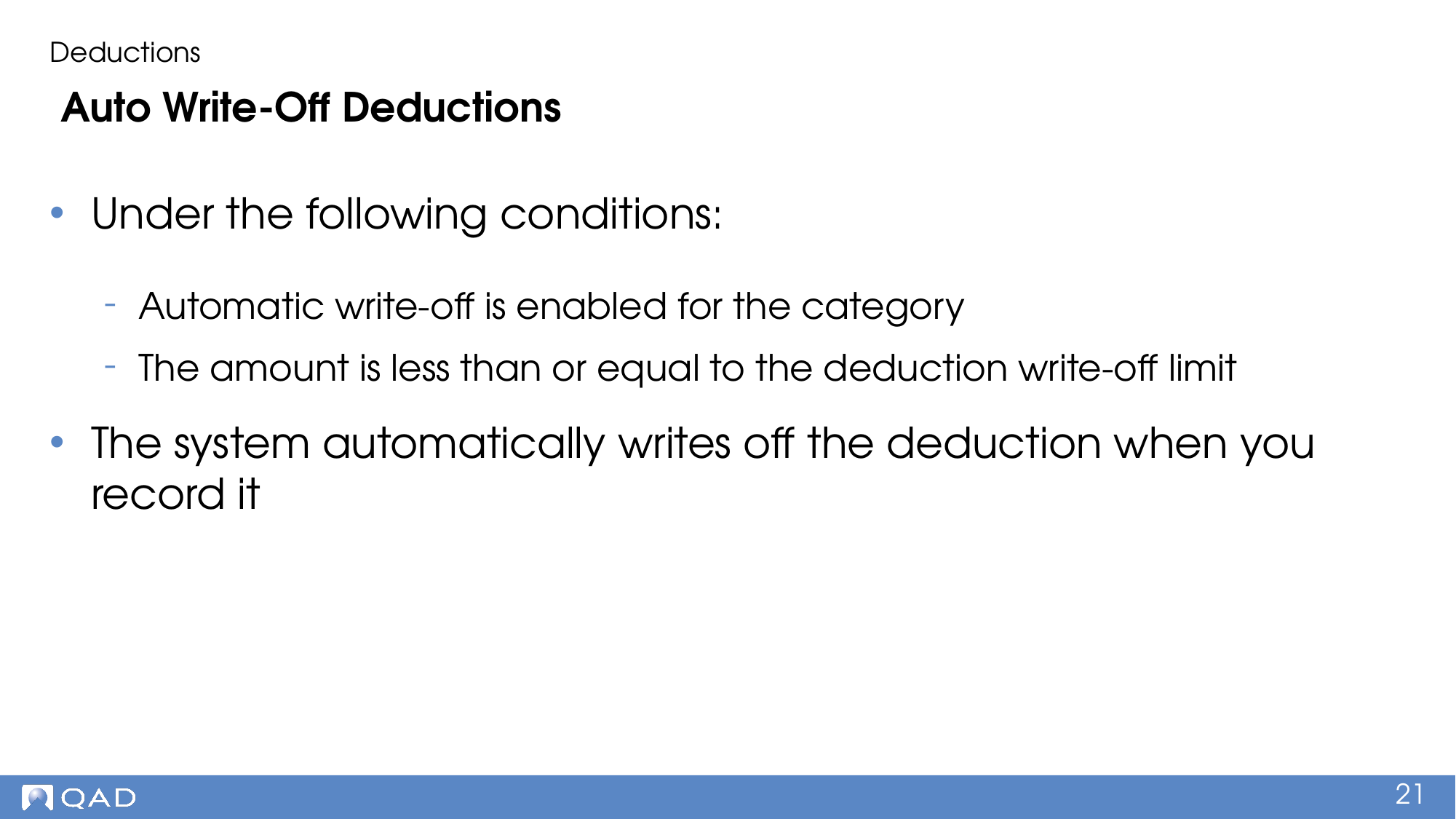

Deductions
# Auto Write-Off Deductions
Under the following conditions:
Automatic write-off is enabled for the category
The amount is less than or equal to the deduction write-off limit
The system automatically writes off the deduction when you record it

21